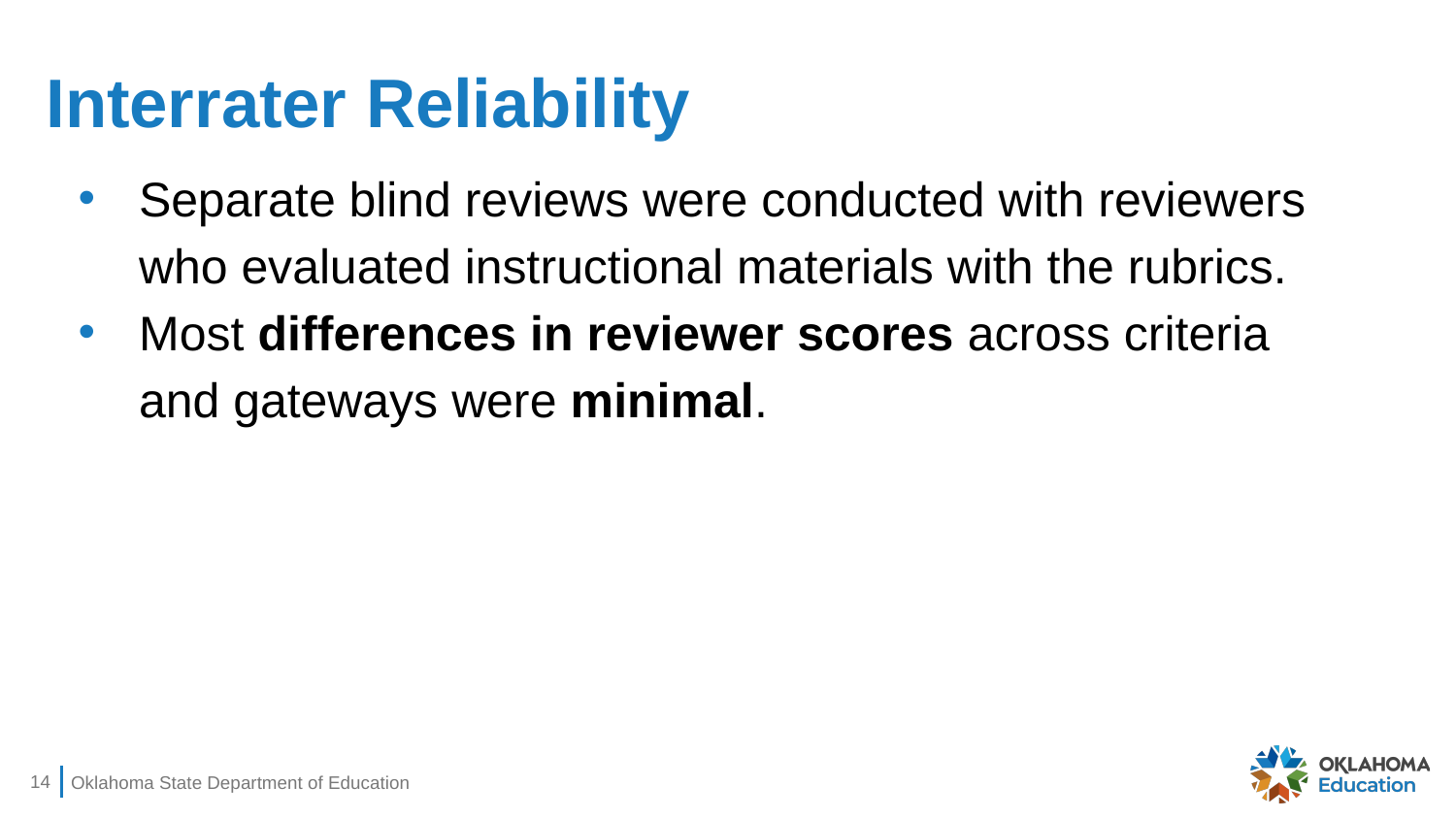

# Interrater Reliability
Separate blind reviews were conducted with reviewers who evaluated instructional materials with the rubrics.
Most differences in reviewer scores across criteria and gateways were minimal.